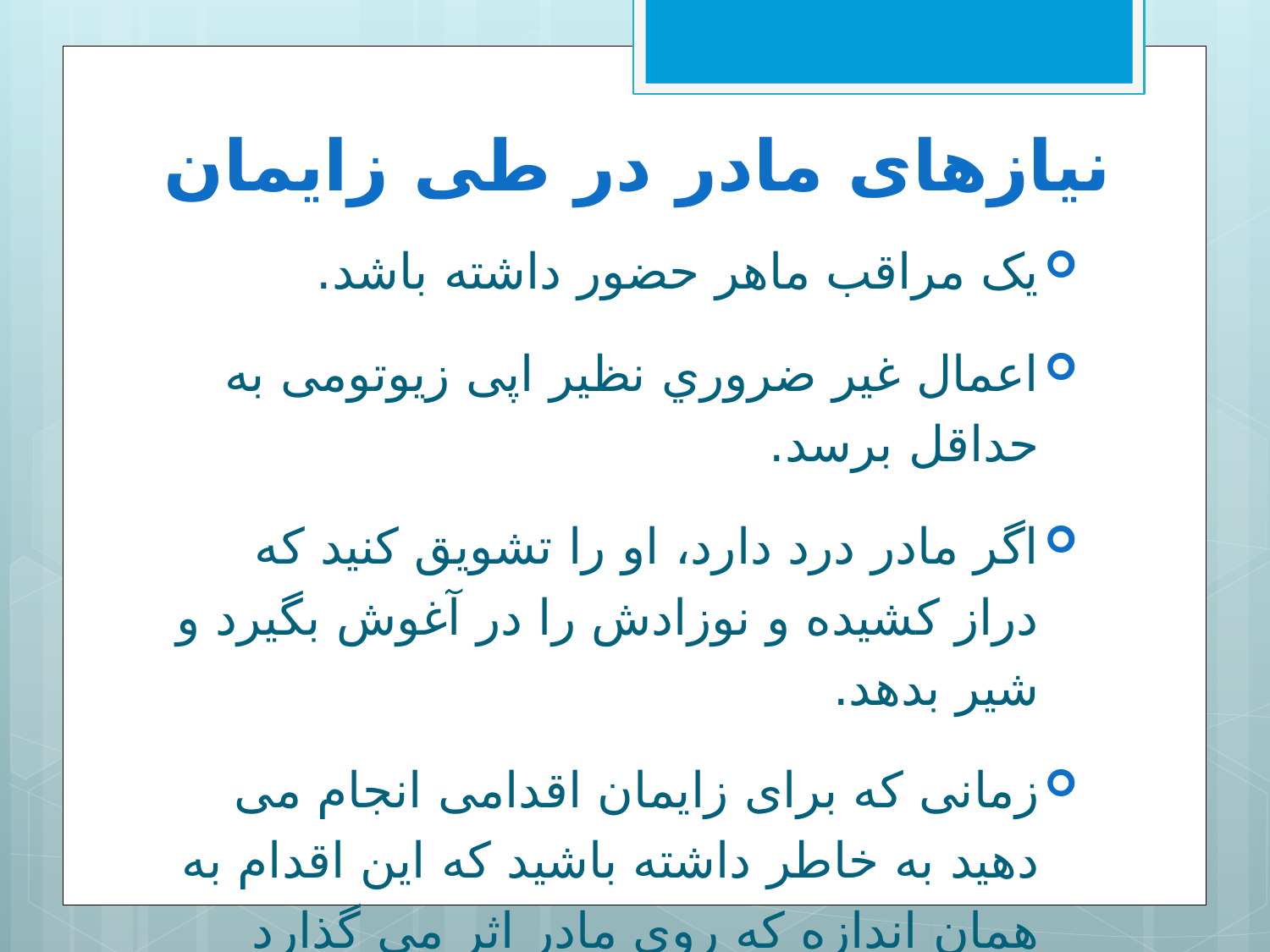

# نیازهای مادر در طی زایمان
یک مراقب ماهر حضور داشته باشد.
اعمال غير ضروري نظیر اپی زیوتومی به حداقل برسد.
اگر مادر درد دارد، او را تشويق كنيد كه دراز كشیده و نوزادش را در آغوش بگيرد و شیر بدهد.
زمانی که برای زایمان اقدامی انجام می دهيد به خاطر داشته باشید که این اقدام به همان اندازه که روی مادر اثر می گذارد روی نوزاد او نیز مؤثر است.